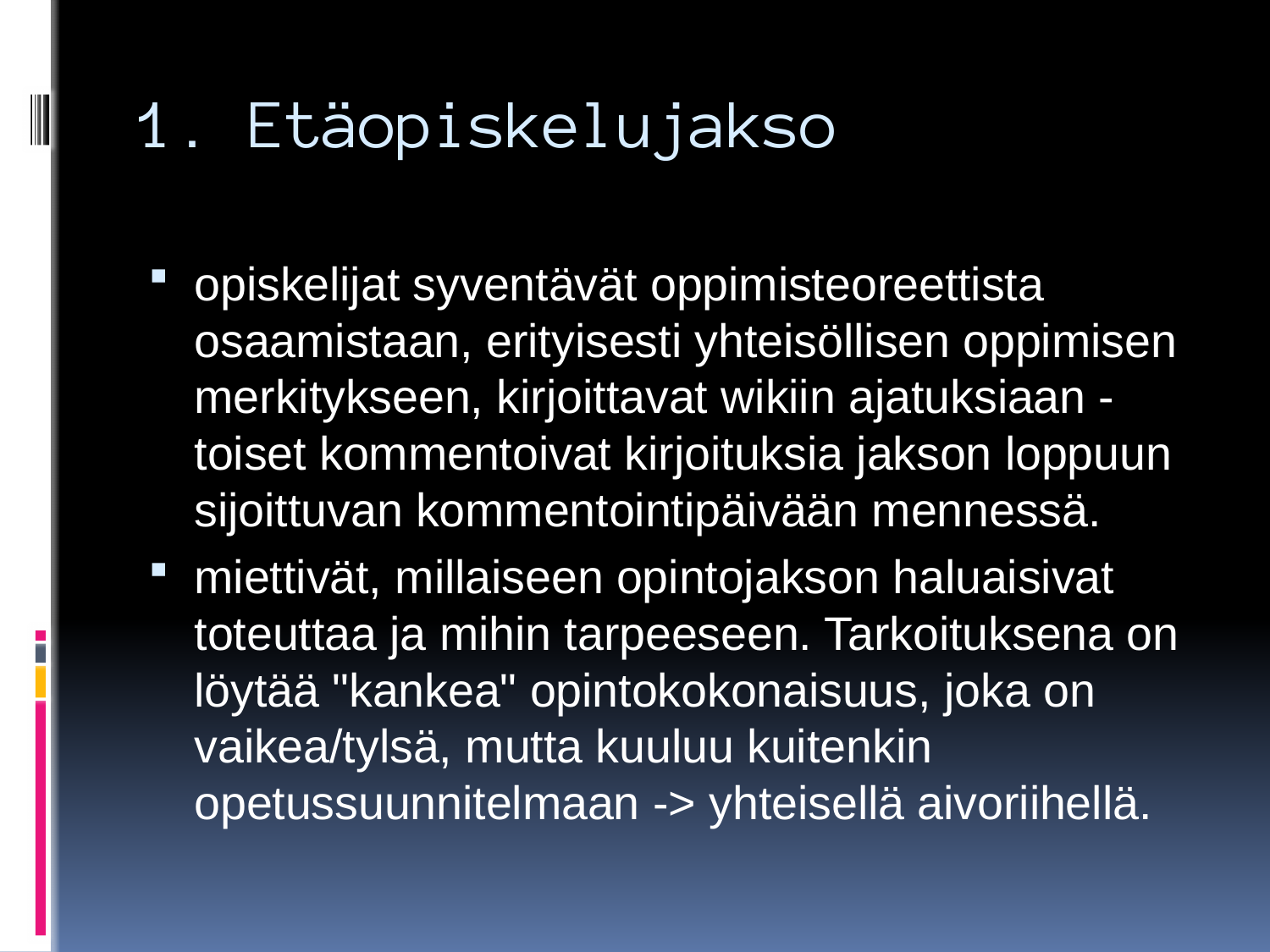

# 1. Etäopiskelujakso
opiskelijat syventävät oppimisteoreettista osaamistaan, erityisesti yhteisöllisen oppimisen merkitykseen, kirjoittavat wikiin ajatuksiaan - toiset kommentoivat kirjoituksia jakson loppuun sijoittuvan kommentointipäivään mennessä.
miettivät, millaiseen opintojakson haluaisivat toteuttaa ja mihin tarpeeseen. Tarkoituksena on löytää "kankea" opintokokonaisuus, joka on vaikea/tylsä, mutta kuuluu kuitenkin opetussuunnitelmaan -> yhteisellä aivoriihellä.